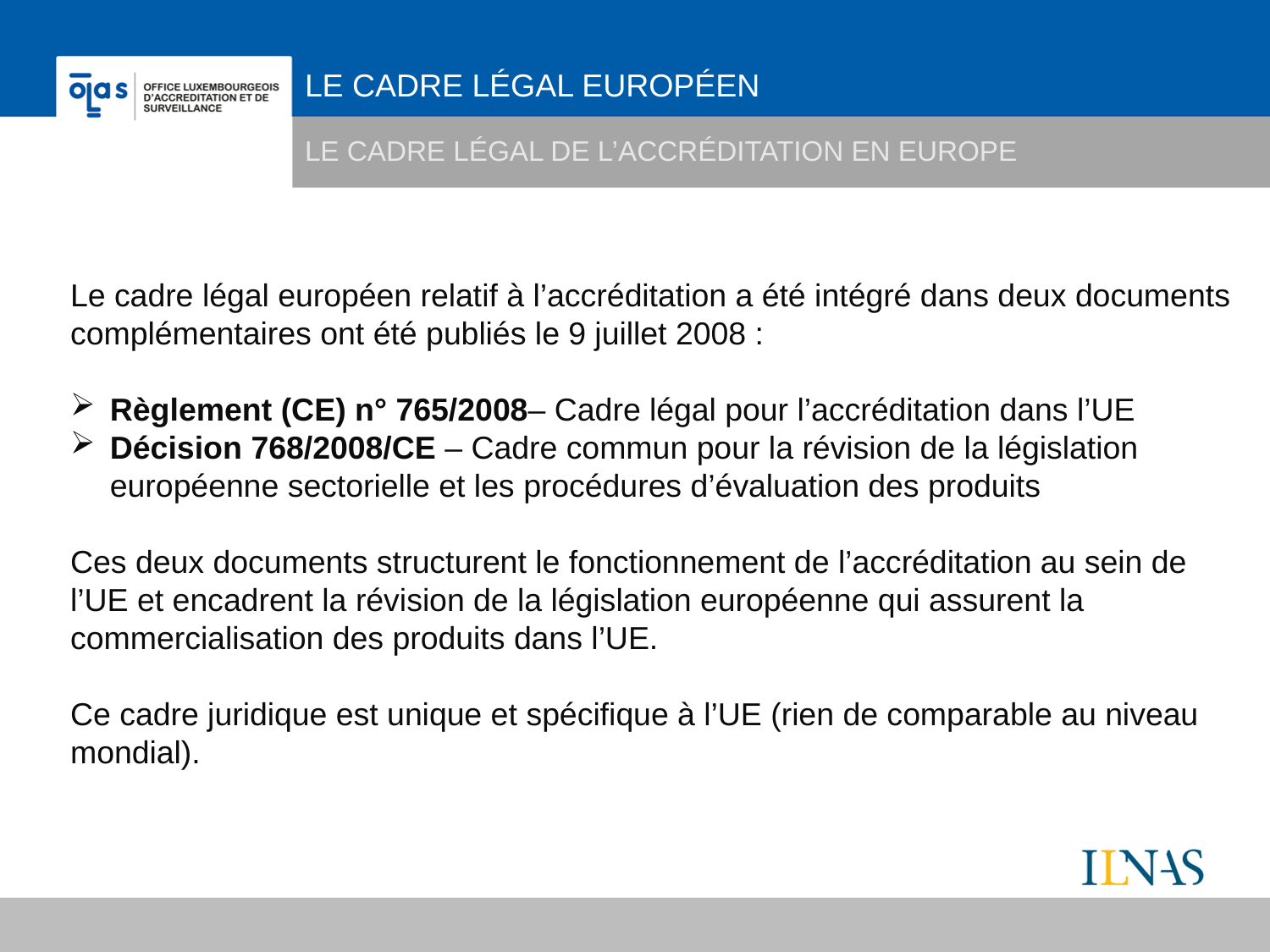

# Le cadre légal européen
le cadre légal de l’accréditation en Europe
Le cadre légal européen relatif à l’accréditation a été intégré dans deux documents complémentaires ont été publiés le 9 juillet 2008 :

Règlement (CE) n° 765/2008– Cadre légal pour l’accréditation dans l’UE
Décision 768/2008/CE – Cadre commun pour la révision de la législation européenne sectorielle et les procédures d’évaluation des produits

Ces deux documents structurent le fonctionnement de l’accréditation au sein de l’UE et encadrent la révision de la législation européenne qui assurent la commercialisation des produits dans l’UE.

Ce cadre juridique est unique et spécifique à l’UE (rien de comparable au niveau mondial).